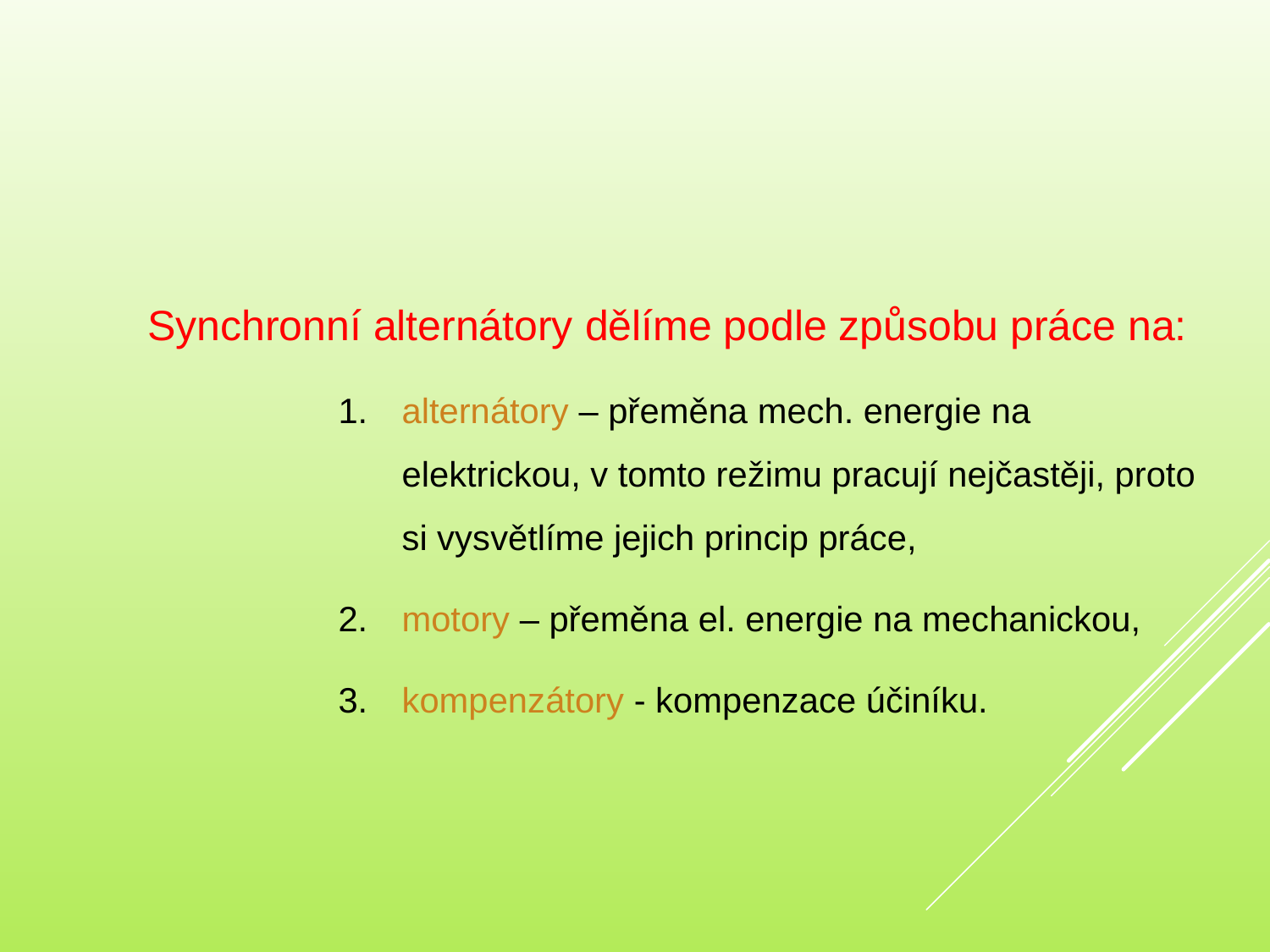

Synchronní alternátory dělíme podle způsobu práce na:
alternátory – přeměna mech. energie na elektrickou, v tomto režimu pracují nejčastěji, proto si vysvětlíme jejich princip práce,
motory – přeměna el. energie na mechanickou,
kompenzátory - kompenzace účiníku.